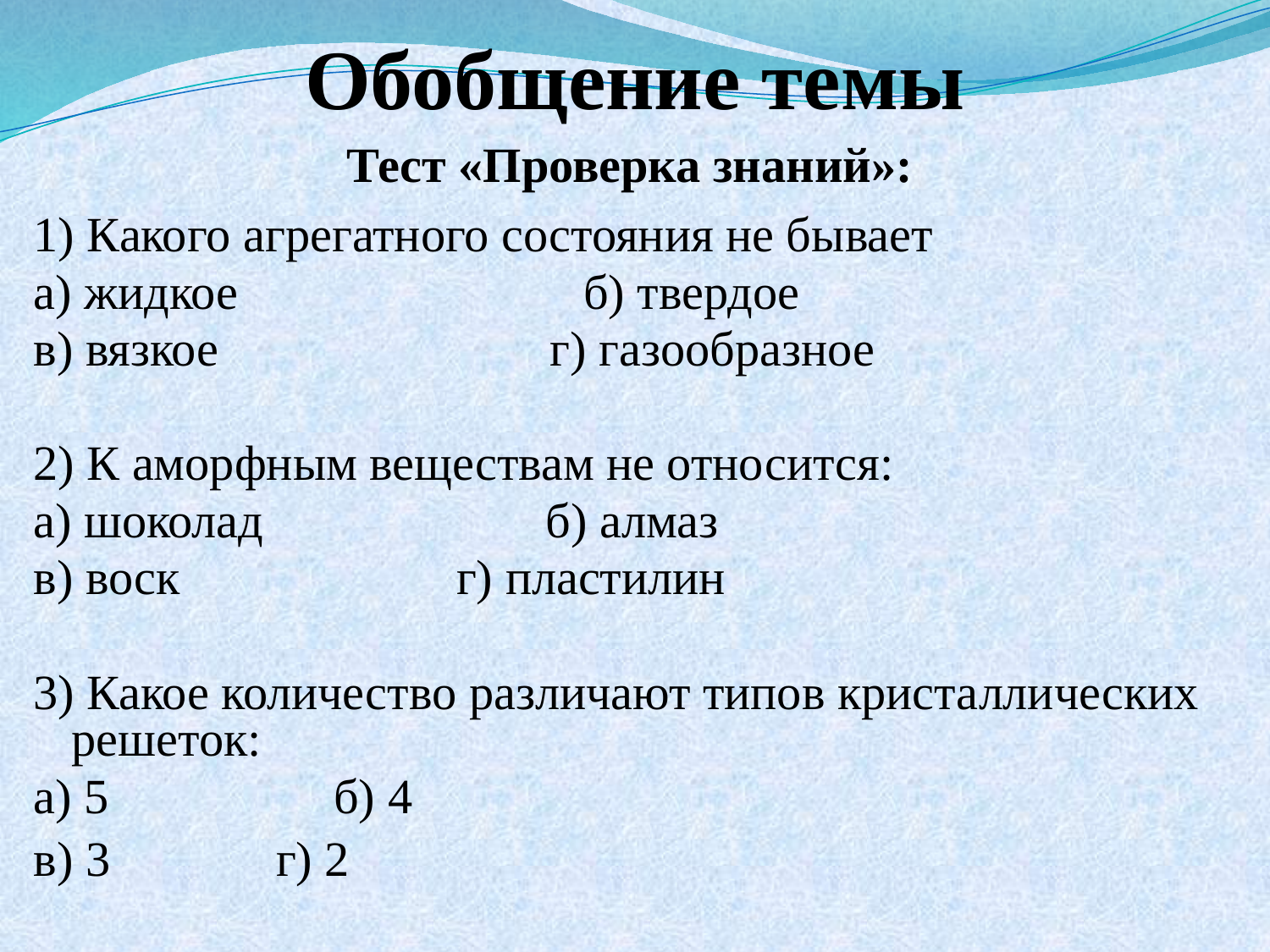

# Обобщение темы
Тест «Проверка знаний»:
1) Какого агрегатного состояния не бывает
а) жидкое	                     б) твердое
в) вязкое                           г) газообразное

2) К аморфным веществам не относится:
а) шоколад                       б) алмаз
в) воск	                     г) пластилин

3) Какое количество различают типов кристаллических решеток:
а) 5	           б) 4
в) 3                       г) 2